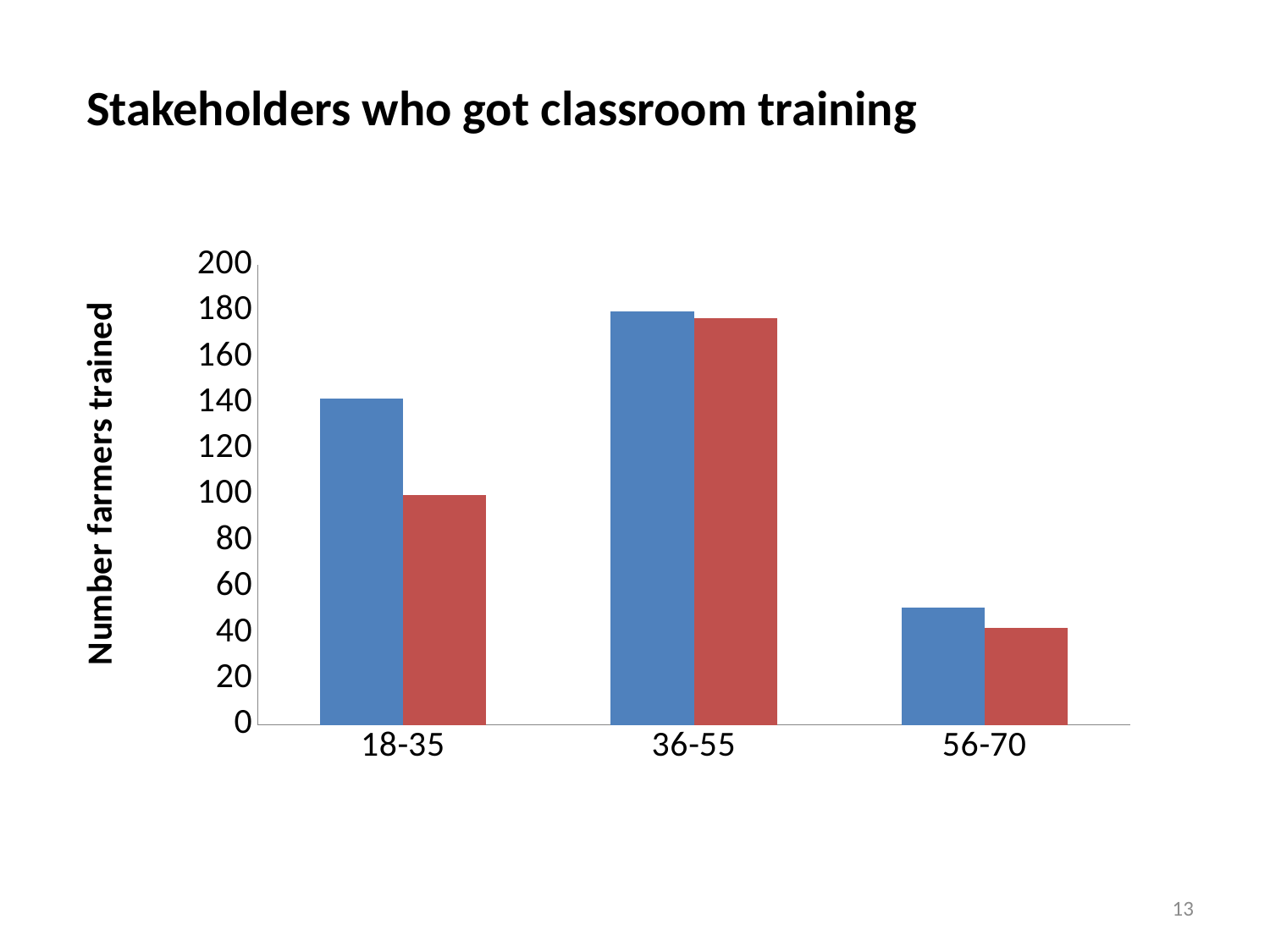

# Stakeholders who got classroom training

### Chart

| Category | MEN | WOMEN |
|---|---|---|
| 18-35 | 142.0 | 100.0 |
| 36-55 | 180.0 | 177.0 |
| 56-70 | 51.0 | 42.0 |
13